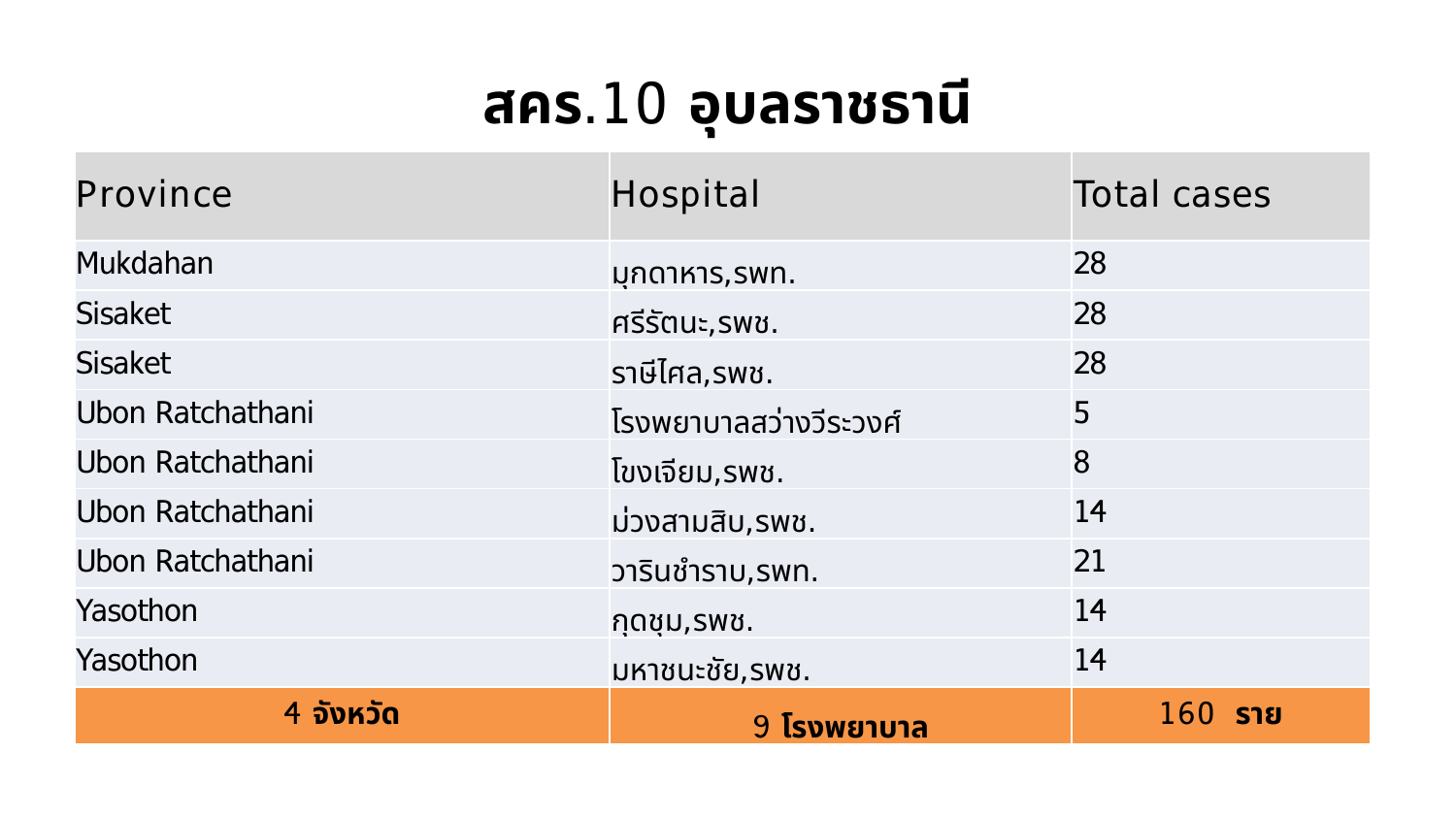

# สคร.10 อุบลราชธานี
| Province | Hospital | Total cases |
| --- | --- | --- |
| Mukdahan | มุกดาหาร,รพท. | 28 |
| Sisaket | ศรีรัตนะ,รพช. | 28 |
| Sisaket | ราษีไศล,รพช. | 28 |
| Ubon Ratchathani | โรงพยาบาลสว่างวีระวงศ์ | 5 |
| Ubon Ratchathani | โขงเจียม,รพช. | 8 |
| Ubon Ratchathani | ม่วงสามสิบ,รพช. | 14 |
| Ubon Ratchathani | วารินชำราบ,รพท. | 21 |
| Yasothon | กุดชุม,รพช. | 14 |
| Yasothon | มหาชนะชัย,รพช. | 14 |
| 4 จังหวัด | 9 โรงพยาบาล | 160 ราย |